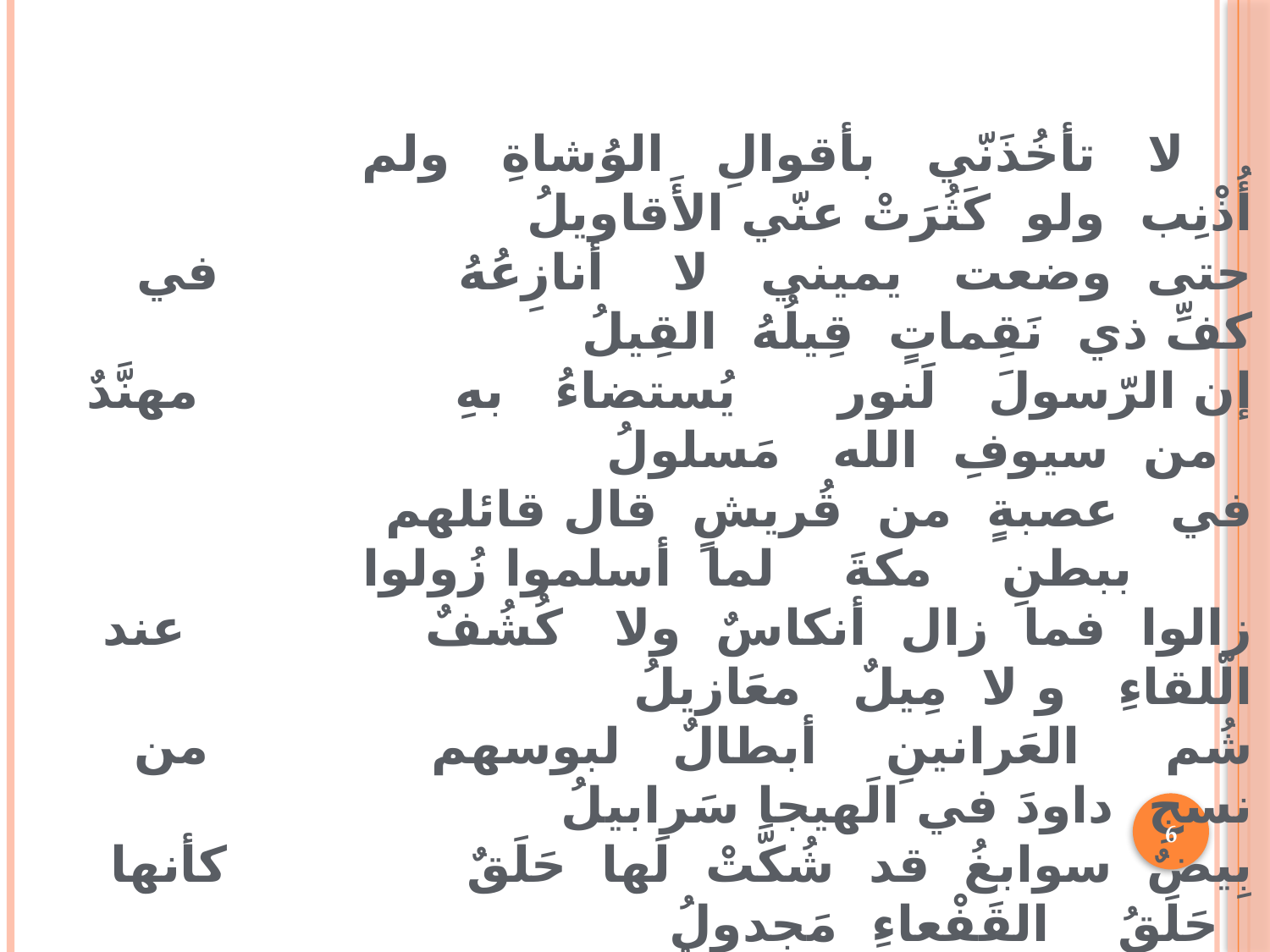

لا   تأخُذَنّي   بأقوالِ   الوُشاةِ   ولم               أُذْنِب  ولو  كَثُرَتْ عنّي الأَقاويلُ
    حتى  وضعت   يميني   لا    أنازِعُهُ              في كفِّ ذي  نَقِماتٍ  قِيلُهُ  القِيلُ
    إن الرّسولَ   لَنور      يُستضاءُ   بهِ               مهنَّدٌ  من  سيوفِ  الله   مَسلولُ
    في   عصبةٍ  من  قُريشٍ  قال قائلهم              ببطنِ    مكةَ    لما  أسلموا زُولوا
    زالوا  فما  زال  أنكاسٌ  ولا   كُشُفٌ              عند  الّلقاءِ   و لا  مِيلٌ   معَازيلُ
    شُم     العَرانينِ    أبطالٌ   لبوسهم             من نسجِ  داودَ في الَهيجا سَرابيلُ
    بِيضٌ  سوابغُ  قد  شُكَّتْ  لَها  حَلَقٌ              كأنها    حَلَقُ    القَفْعاءِ  مَجدولُ
    يَمشون مَشيَ الجِمال الزُّهرِ يَعصِمُهُمْ             ضربٌ  إذا  عرّد  السّودُ  التَنابِيل
    لا    يَفرحونَ   إذا  نالت   رِماحُهُمُ               قوماً  وليسوا  مَجازيعاً  إذا نيلوا
    لا يقع   الطّعنُ  إلا   في   نُحورِهِمُ              وما لِهمْ عن حِياضِ الموتِ تِهليلُ
6